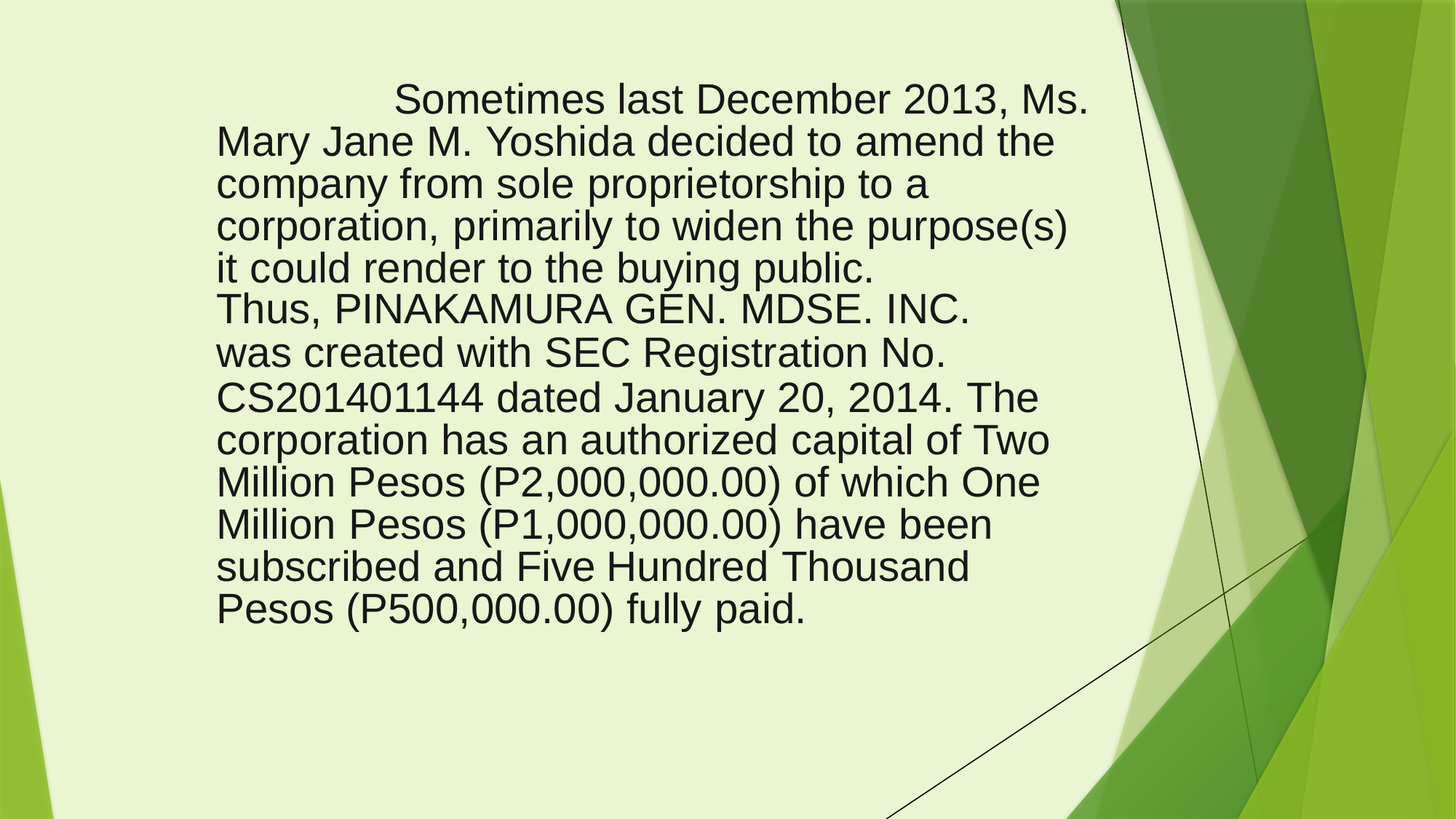

Sometimes last December 2013, Ms. Mary Jane M. Yoshida decided to amend the company from sole proprietorship to a corporation, primarily to widen the purpose(s) it could render to the buying public.
Thus, PINAKAMURA GEN. MDSE. INC.
was created with SEC Registration No.
CS201401144 dated January 20, 2014. The corporation has an authorized capital of Two Million Pesos (P2,000,000.00) of which One Million Pesos (P1,000,000.00) have been subscribed and Five Hundred Thousand Pesos (P500,000.00) fully paid.